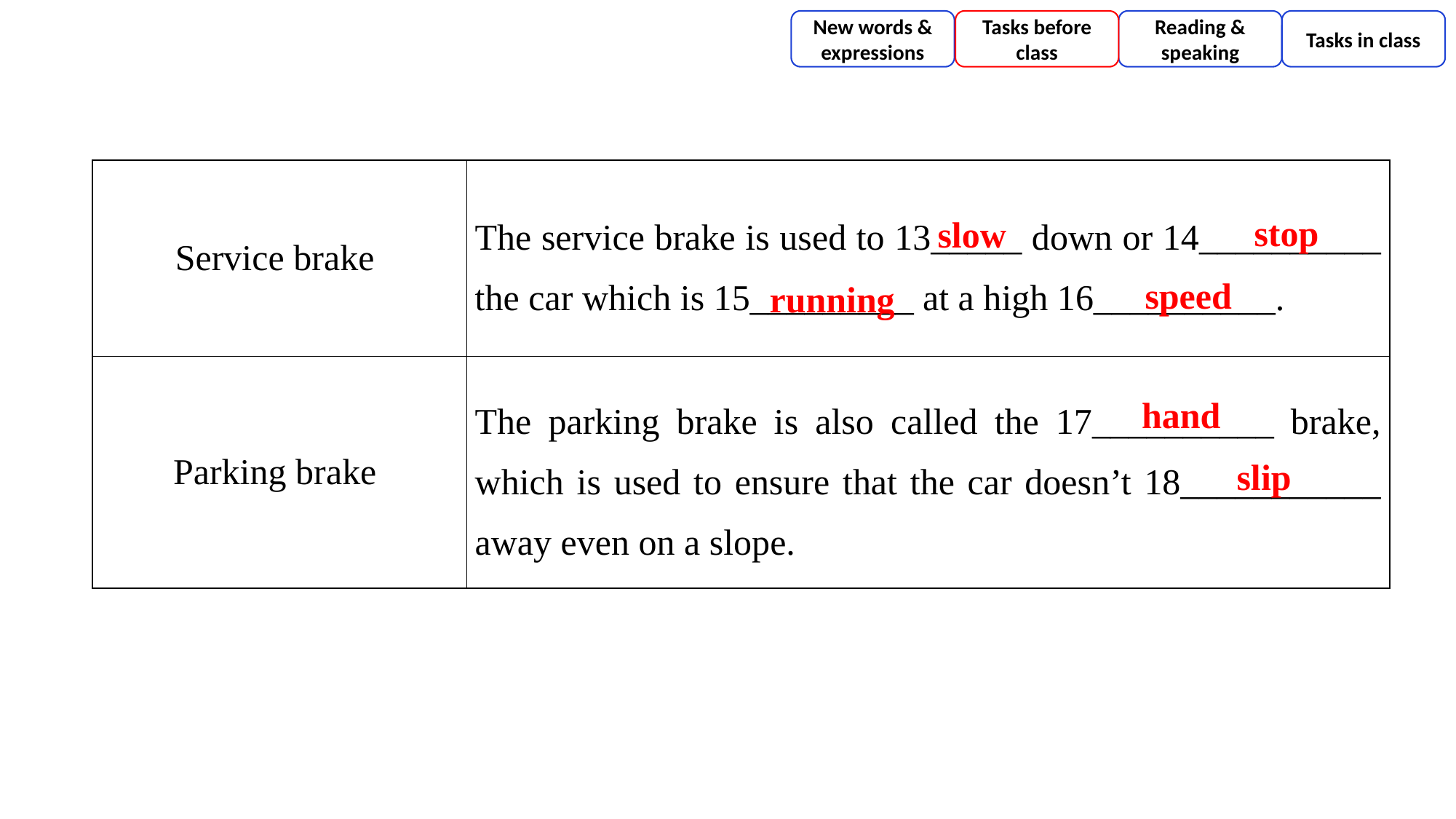

New words & expressions
Tasks before class
Reading & speaking
Tasks in class
| Service brake | The service brake is used to 13\_\_\_\_\_ down or 14\_\_\_\_\_\_\_\_\_\_ the car which is 15\_\_\_\_\_\_\_\_\_ at a high 16\_\_\_\_\_\_\_\_\_\_. |
| --- | --- |
| Parking brake | The parking brake is also called the 17\_\_\_\_\_\_\_\_\_\_ brake, which is used to ensure that the car doesn’t 18\_\_\_\_\_\_\_\_\_\_\_ away even on a slope. |
 stop
slow
speed
running
hand
slip